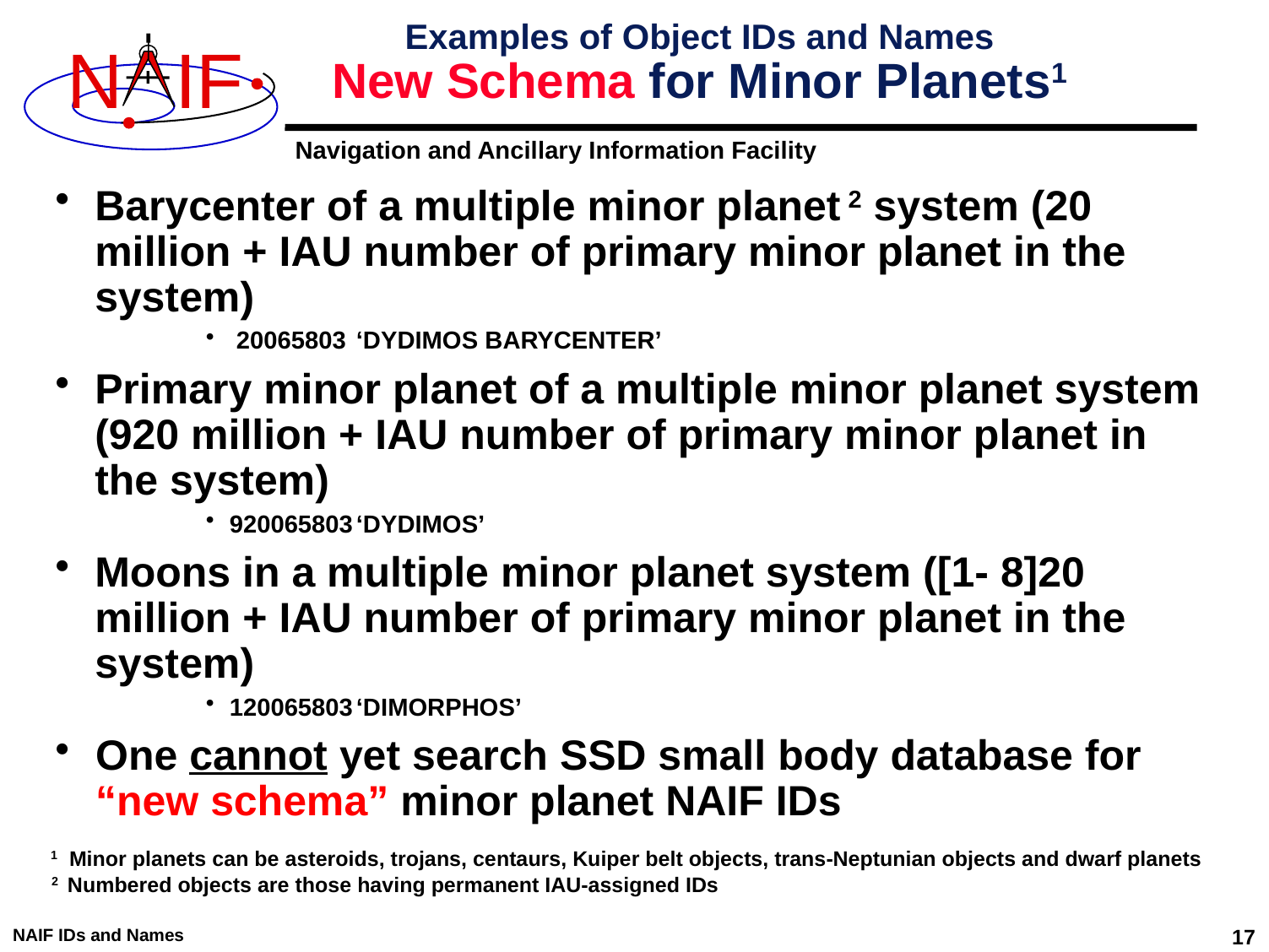

# Examples of Object IDs and Names New Schema for Minor Planets1
Barycenter of a multiple minor planet 2 system (20 million + IAU number of primary minor planet in the system)
 20065803	‘DYDIMOS BARYCENTER’
Primary minor planet of a multiple minor planet system (920 million + IAU number of primary minor planet in the system)
920065803	‘DYDIMOS’
Moons in a multiple minor planet system ([1- 8]20 million + IAU number of primary minor planet in the system)
120065803	‘DIMORPHOS’
One cannot yet search SSD small body database for “new schema” minor planet NAIF IDs

1  Minor planets can be asteroids, trojans, centaurs, Kuiper belt objects, trans-Neptunian objects and dwarf planets
2  Numbered objects are those having permanent IAU-assigned IDs
NAIF IDs and Names
17